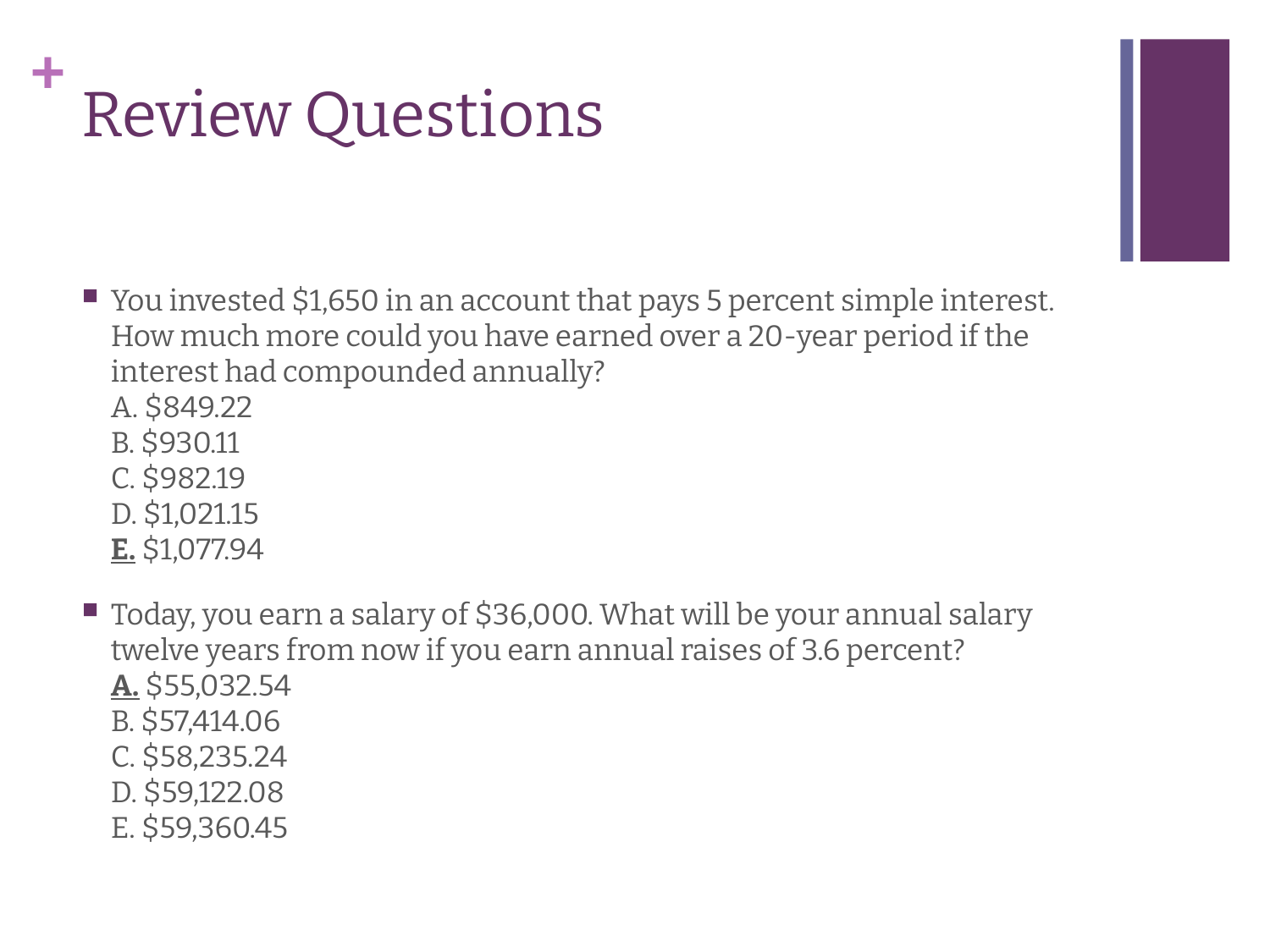

# Review Questions
You invested $1,650 in an account that pays 5 percent simple interest. How much more could you have earned over a 20-year period if the interest had compounded annually? 
A. $849.22
B. $930.11
C. $982.19
D. $1,021.15
E. $1,077.94
Today, you earn a salary of $36,000. What will be your annual salary twelve years from now if you earn annual raises of 3.6 percent? 
A. $55,032.54
B. $57,414.06
C. $58,235.24
D. $59,122.08
E. $59,360.45